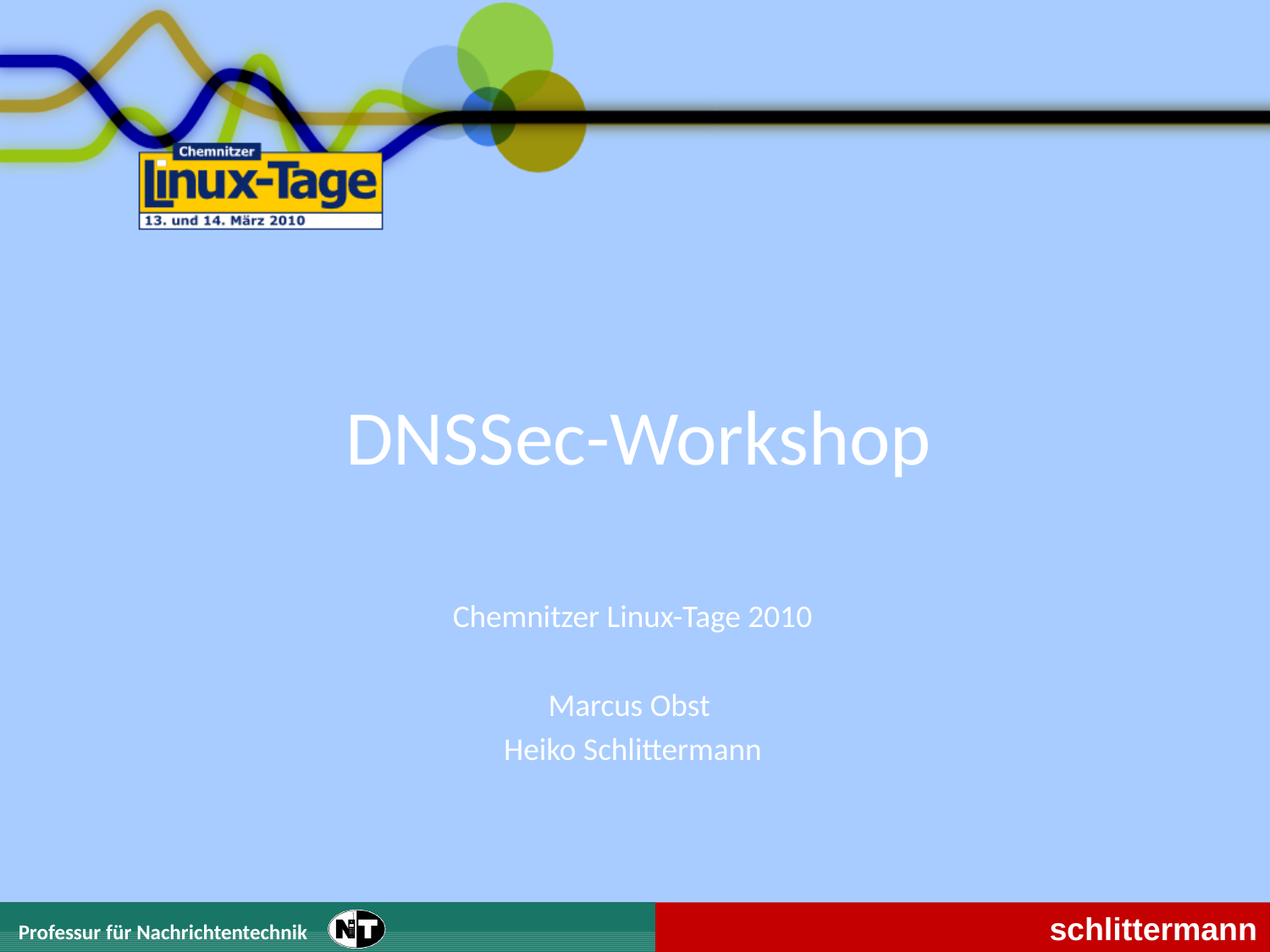

# DNSSec-Workshop
Chemnitzer Linux-Tage 2010

Marcus Obst
Heiko Schlittermann